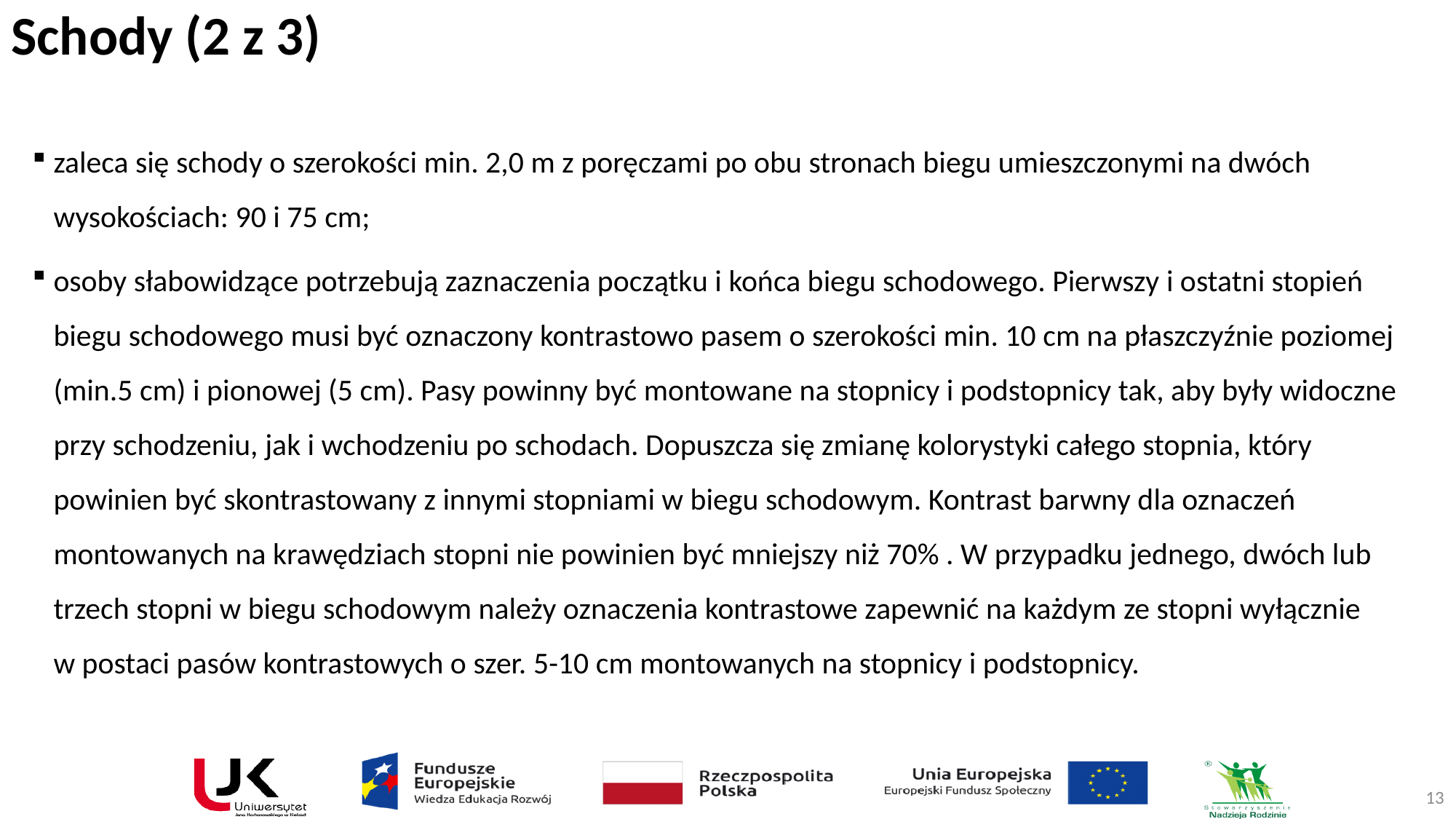

Schody (2 z 3)
zaleca się schody o szerokości min. 2,0 m z poręczami po obu stronach biegu umieszczonymi na dwóch wysokościach: 90 i 75 cm;
osoby słabowidzące potrzebują zaznaczenia początku i końca biegu schodowego. Pierwszy i ostatni stopień biegu schodowego musi być oznaczony kontrastowo pasem o szerokości min. 10 cm na płaszczyźnie poziomej (min.5 cm) i pionowej (5 cm). Pasy powinny być montowane na stopnicy i podstopnicy tak, aby były widoczne przy schodzeniu, jak i wchodzeniu po schodach. Dopuszcza się zmianę kolorystyki całego stopnia, który powinien być skontrastowany z innymi stopniami w biegu schodowym. Kontrast barwny dla oznaczeń montowanych na krawędziach stopni nie powinien być mniejszy niż 70% . W przypadku jednego, dwóch lub trzech stopni w biegu schodowym należy oznaczenia kontrastowe zapewnić na każdym ze stopni wyłącznie
w postaci pasów kontrastowych o szer. 5-10 cm montowanych na stopnicy i podstopnicy.
13